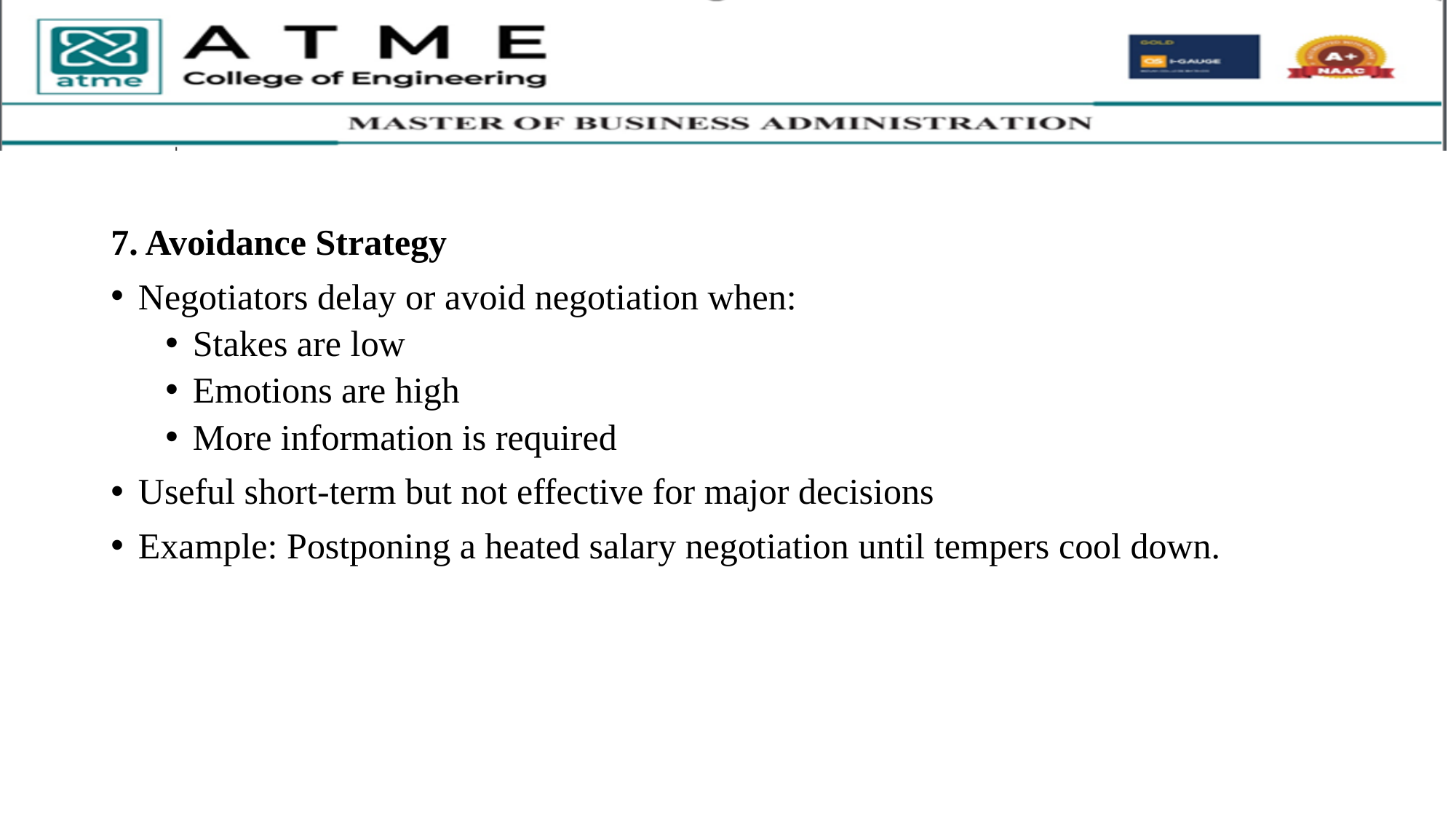

7. Avoidance Strategy
Negotiators delay or avoid negotiation when:
Stakes are low
Emotions are high
More information is required
Useful short-term but not effective for major decisions
Example: Postponing a heated salary negotiation until tempers cool down.